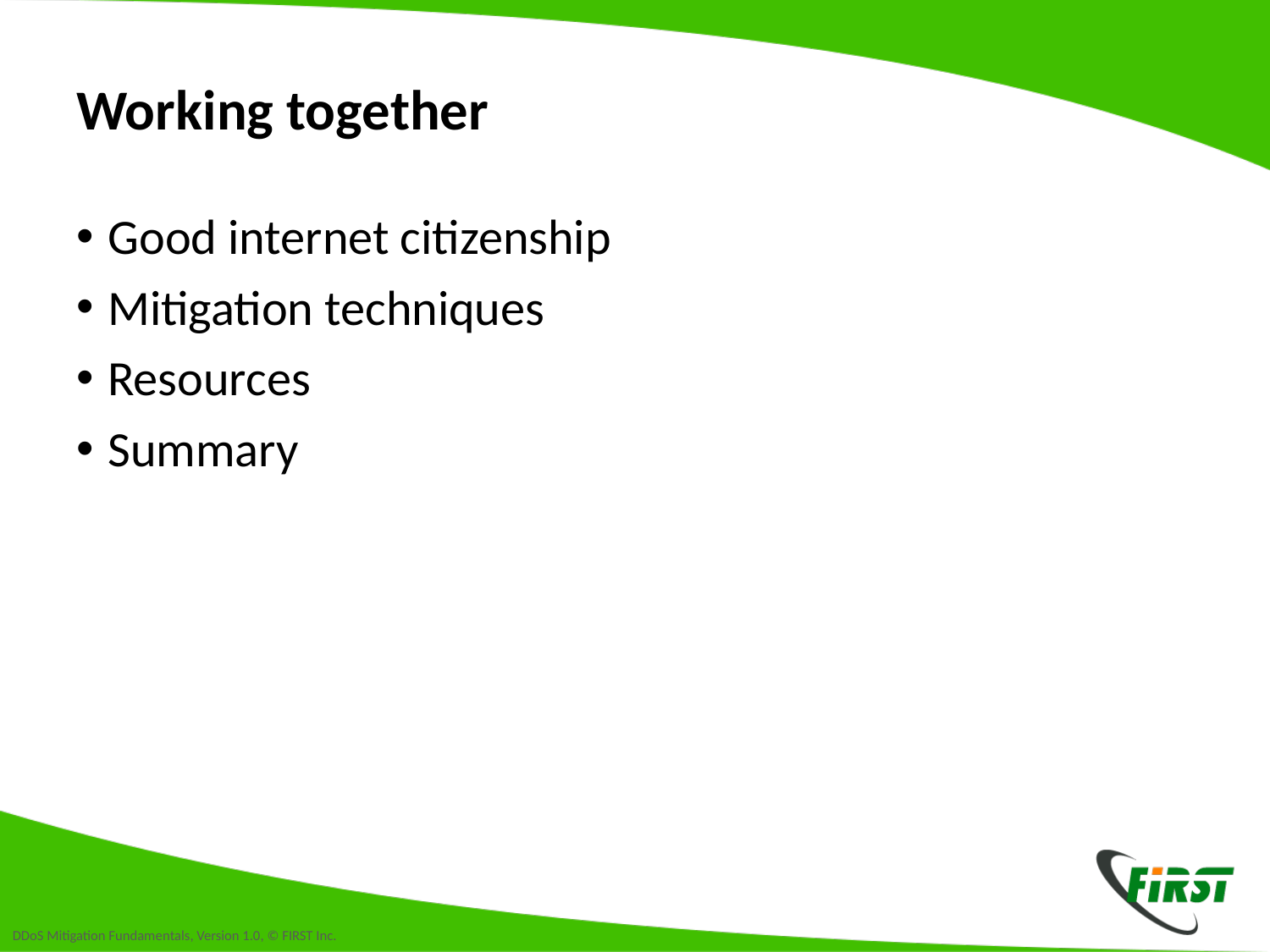

# Working together
Good internet citizenship
Mitigation techniques
Resources
Summary